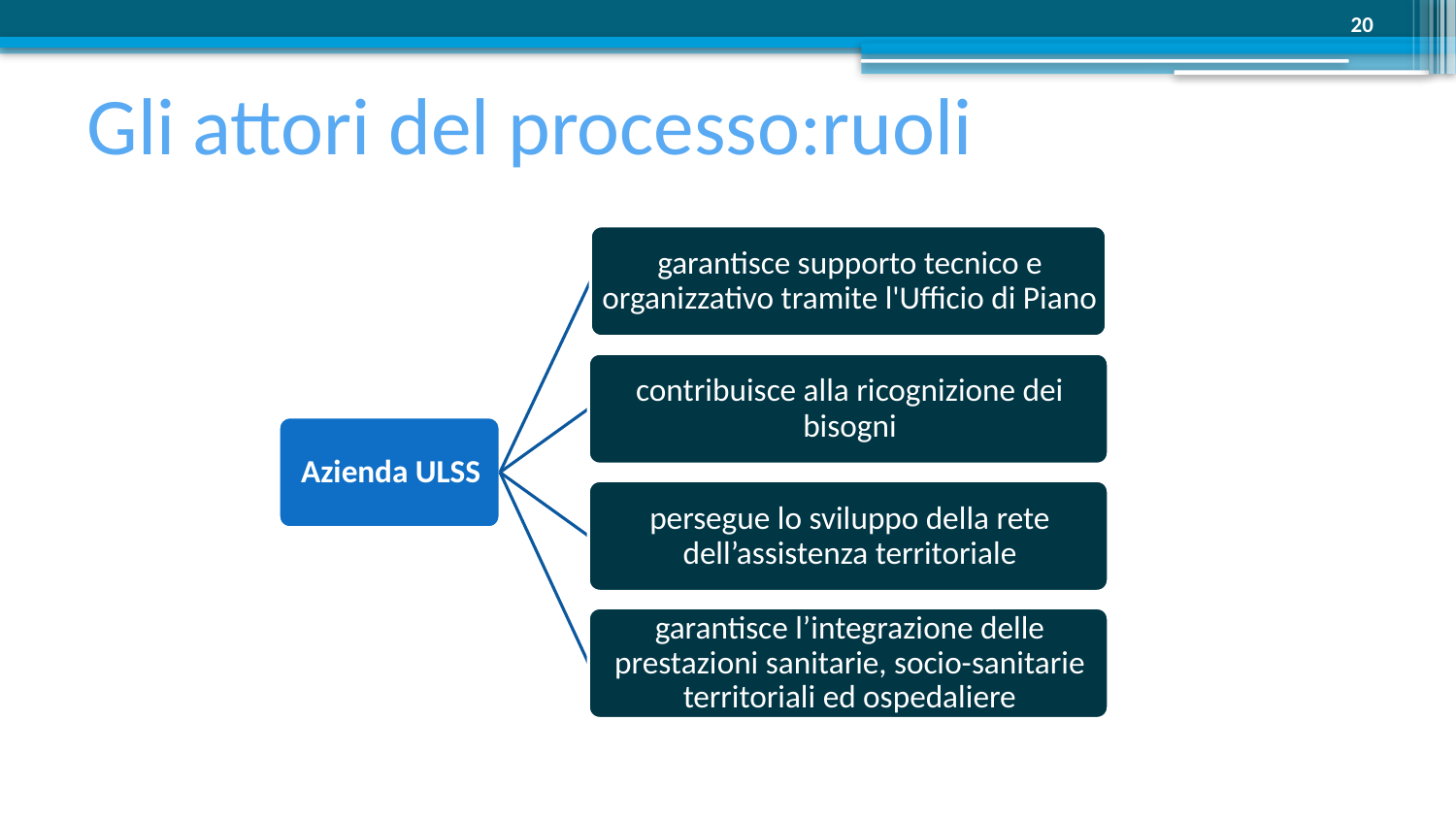

20
# Gli attori del processo:ruoli
Azienda ULSS

garantisce supporto tecnico e organizzativo tramite l'Ufficio di Piano

contribuisce alla ricognizione dei bisogni

persegue lo sviluppo della rete dell’assistenza territoriale

garantisce l’integrazione delle prestazioni sanitarie, socio-sanitarie territoriali ed ospedaliere